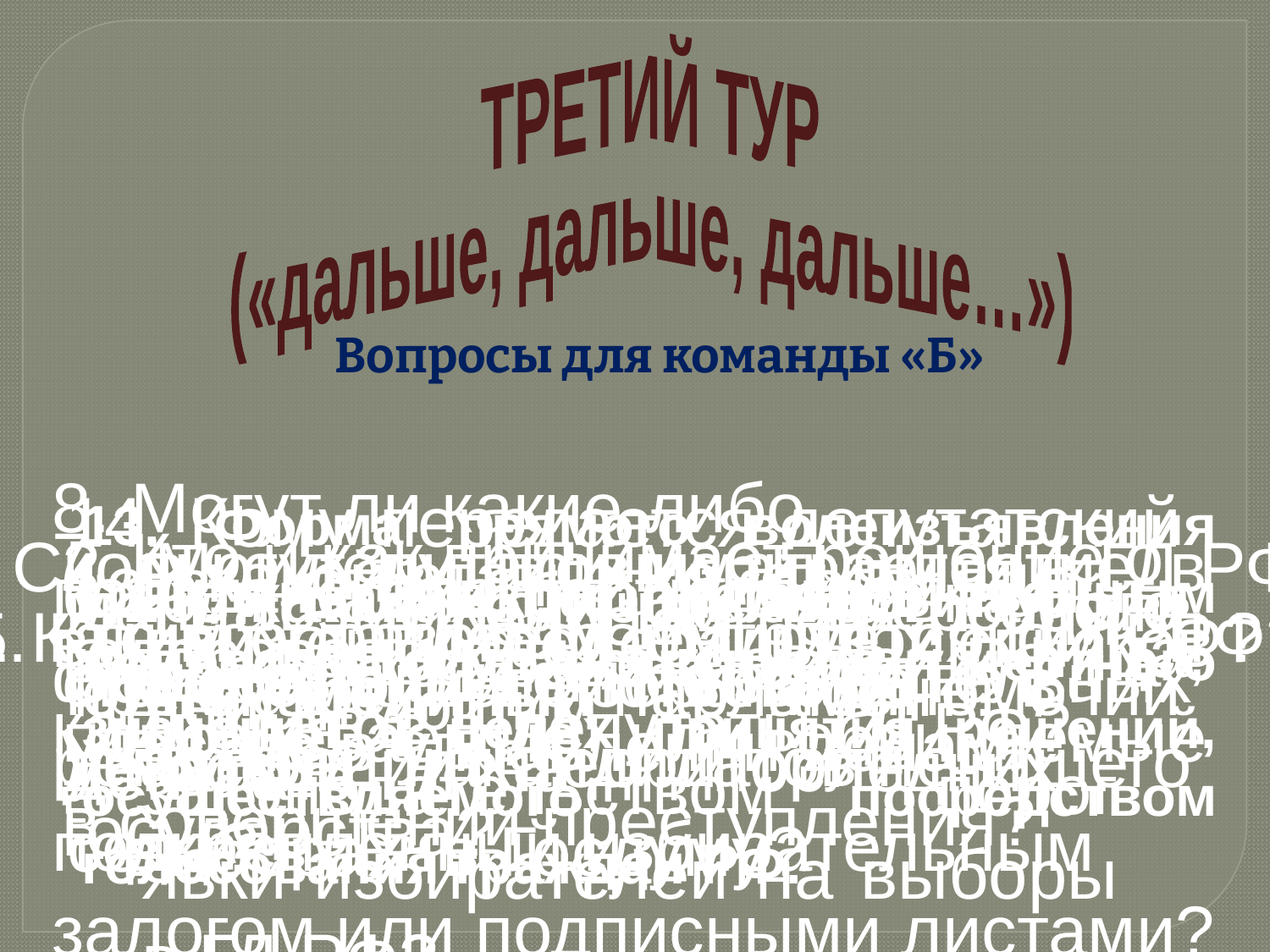

ТРЕТИЙ ТУР
(«дальше, дальше, дальше…»)
Вопросы для команды «Б»
8. Могут ли какие-либо политические партии выдвинуть федеральный список для регистрации кандидатов не подкрепленный избирательным залогом или подписными листами?
14. Кому передается депутатский мандат в случае досрочного прекращения полномочий депутата ГД?
13. Форма прямого волеизъявления граждан РФ по наиболее важным вопросам государственного и местного значения в целях принятия решений, осуществляемого посредством голосования граждан РФ.
7. Кто и как принимает решение о выдвижении федеральных списков кандидатов в депутаты ГД РФ?
1. Сколько депутатов избирается в ГД РФ?
2. Могут ли принимать участие в голосовании - лица, подозреваемые или обвиняемые в совершении преступления?
4. В какой статье Конституции говорится о праве граждан РФ на участие в управлении делами государства?
12. Сколько может быть образовано избирательных участков на территории нашего села?
6. По какой избирательной системе будет избрана ГД 4 декабря?
10. Какая избирательная система действовала в России на последних выборах  в Госдуму?
9. Возможен ли в России однопартийный парламент?
11. Предусмотрен ли действующим законодательством порог явки избирателей на выборы в ГД РФ?
3. Каким образом формируется ЦИК РФ?
5. Кто возглавляет Центризбирком РФ?